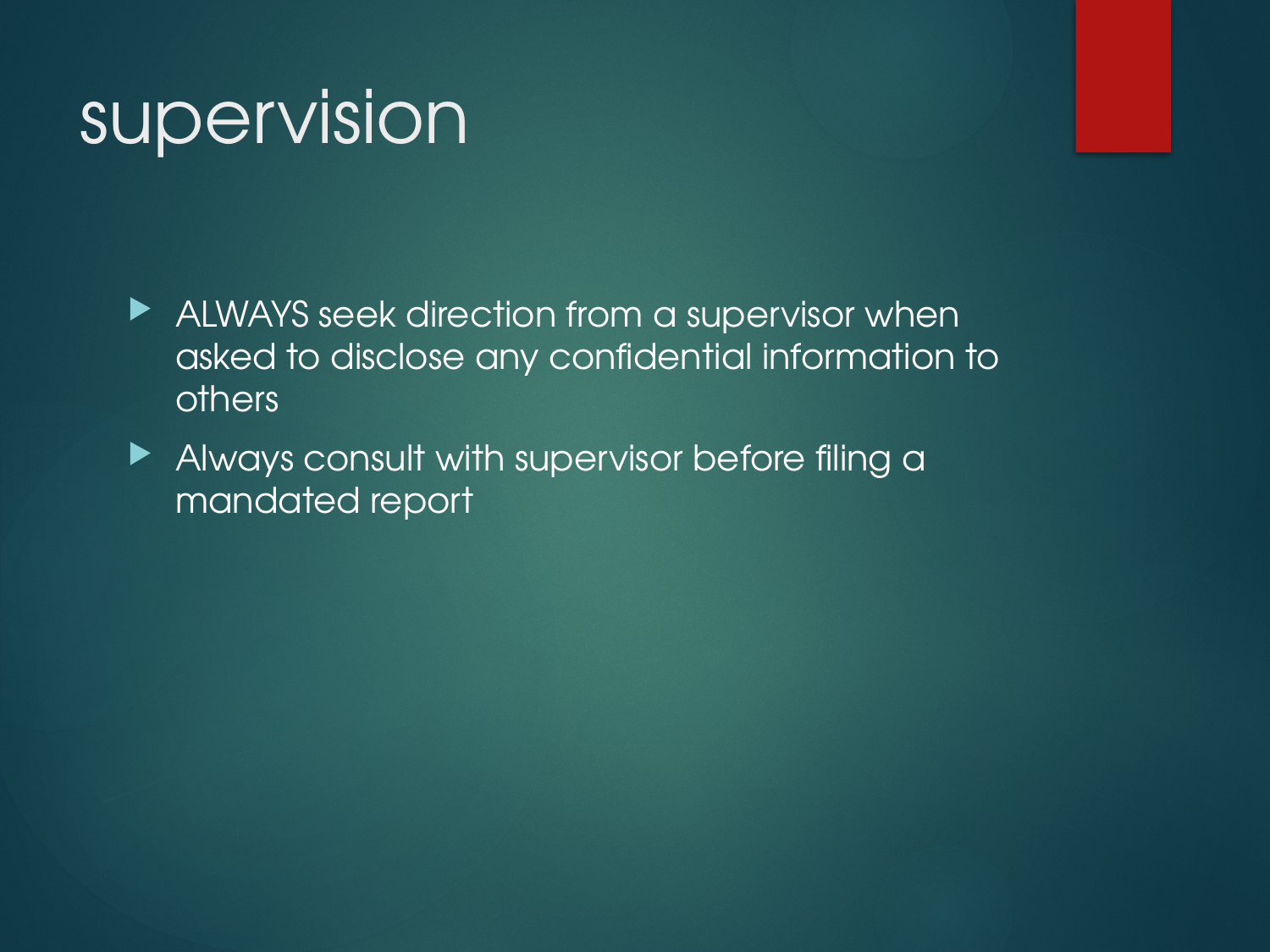

# supervision
ALWAYS seek direction from a supervisor when asked to disclose any confidential information to others
Always consult with supervisor before filing a mandated report